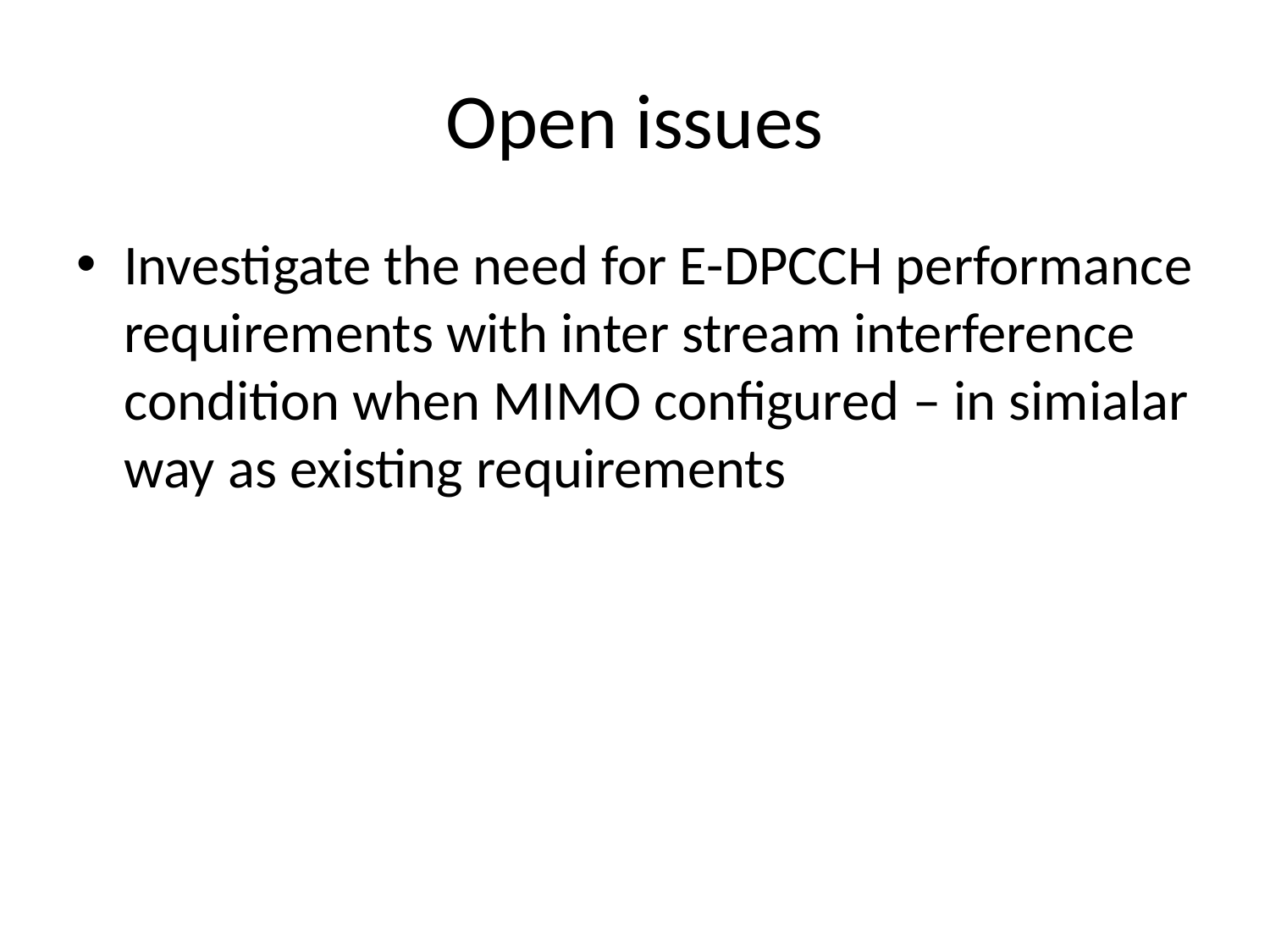

# Open issues
Investigate the need for E-DPCCH performance requirements with inter stream interference condition when MIMO configured – in simialar way as existing requirements